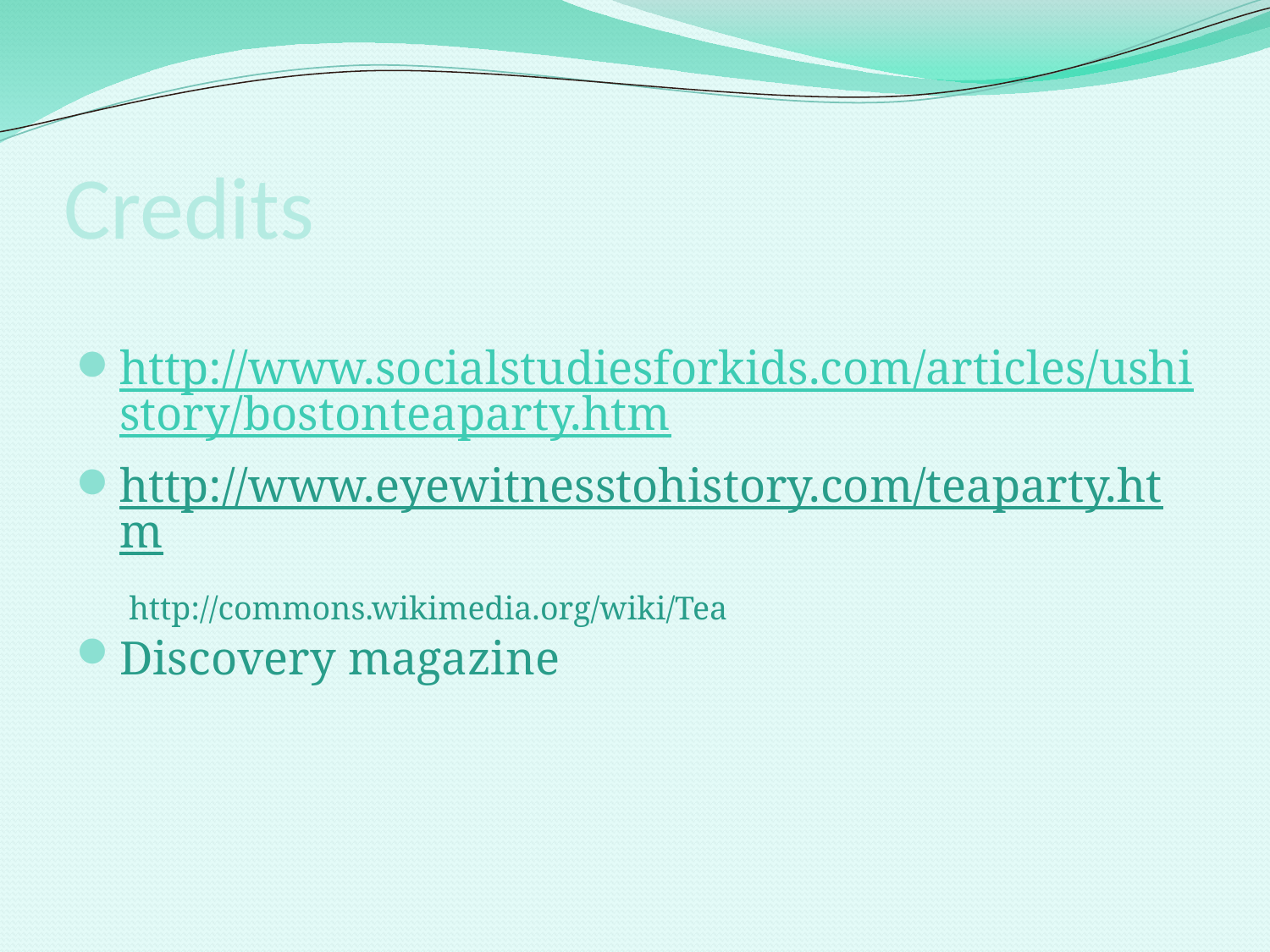

# Credits

http://www.socialstudiesforkids.com/articles/ushistory/bostonteaparty.htm
http://www.eyewitnesstohistory.com/teaparty.htm
Discovery magazine
http://commons.wikimedia.org/wiki/Tea